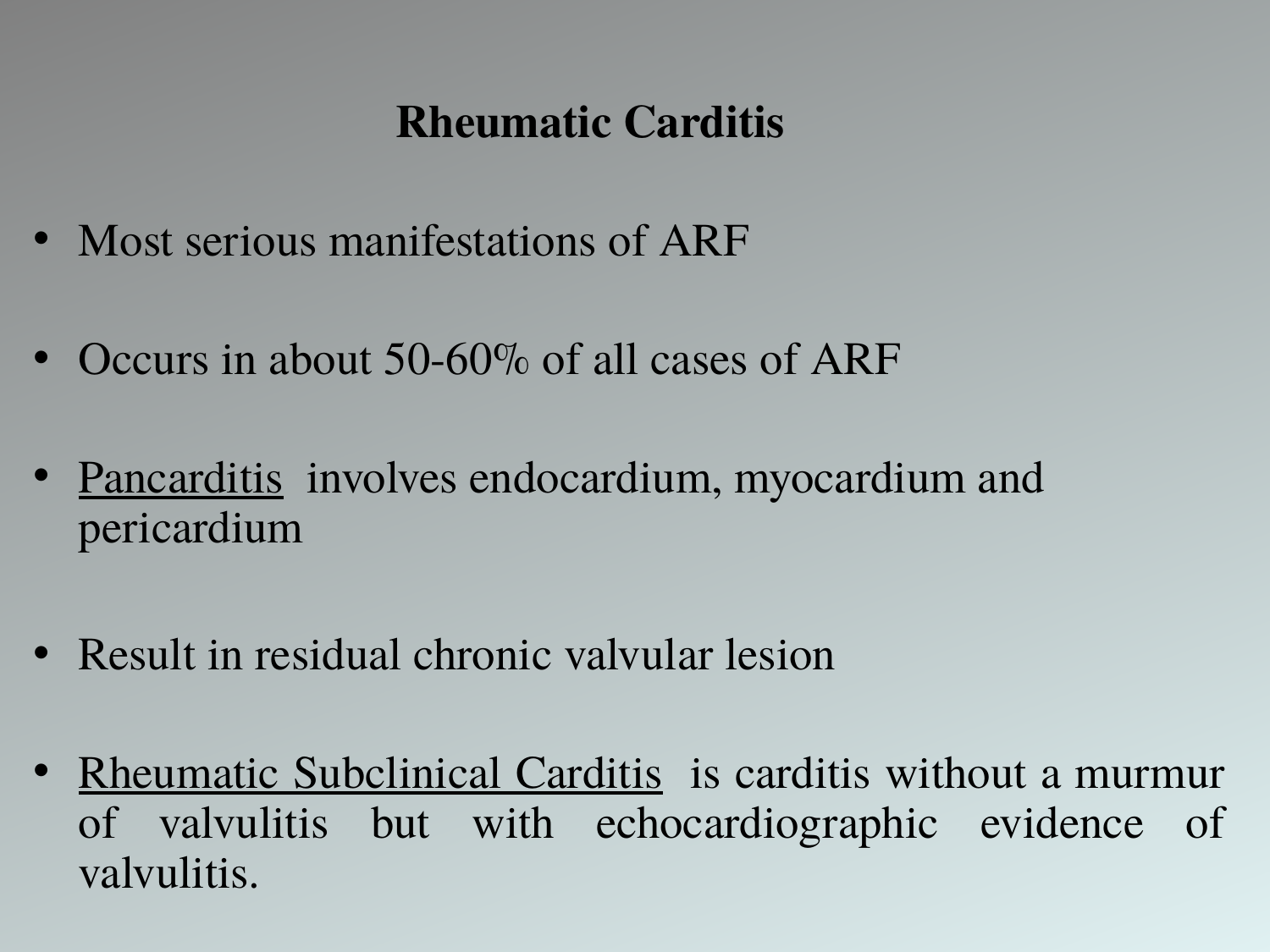

Rheumatic Carditis

Most serious manifestations of ARF

Occurs in about 50-60% of all cases of ARF

Pancarditis  involves endocardium, myocardium and pericardium

Result in residual chronic valvular lesion

Rheumatic Subclinical Carditis  is carditis without a murmur of valvulitis but with echocardiographic evidence of valvulitis.